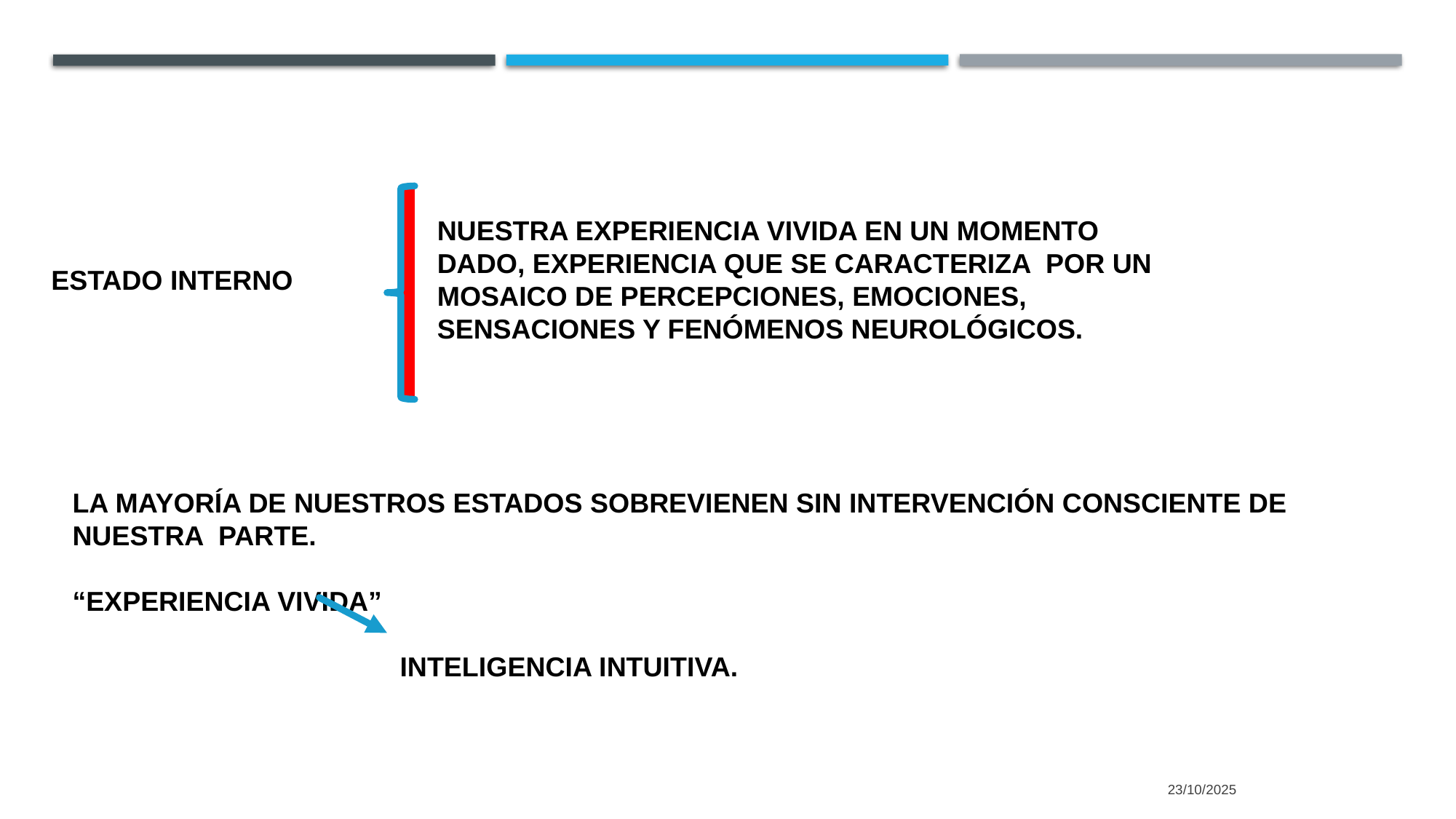

NUESTRA EXPERIENCIA VIVIDA EN UN MOMENTO DADO, EXPERIENCIA QUE SE CARACTERIZA  POR UN MOSAICO DE PERCEPCIONES, EMOCIONES, SENSACIONES Y FENÓMENOS NEUROLÓGICOS.
ESTADO INTERNO
LA MAYORÍA DE NUESTROS ESTADOS SOBREVIENEN SIN INTERVENCIÓN CONSCIENTE DE NUESTRA  PARTE.

“EXPERIENCIA VIVIDA”

			INTELIGENCIA INTUITIVA.
23/10/2025